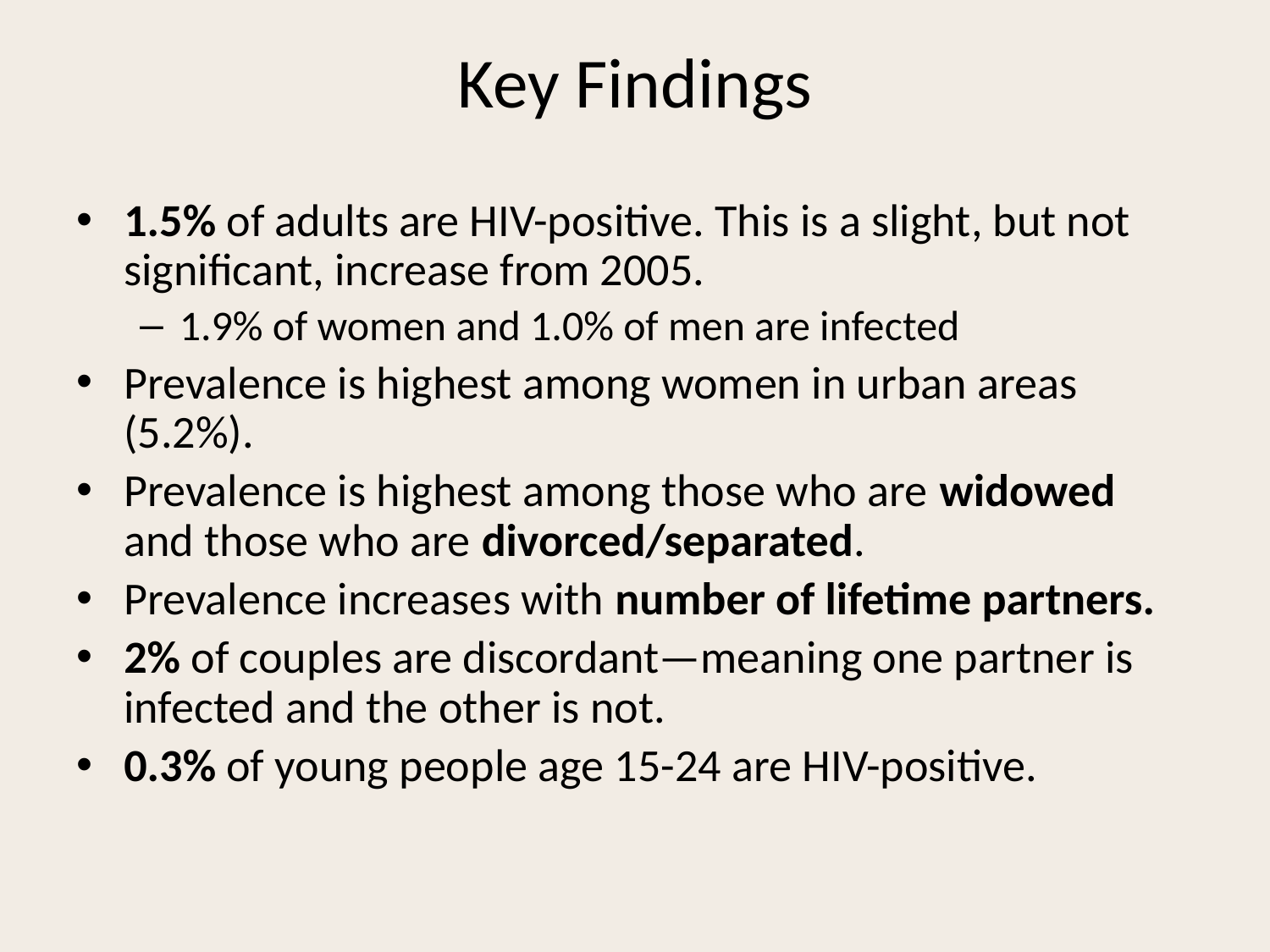

# Key Findings
1.5% of adults are HIV-positive. This is a slight, but not significant, increase from 2005.
1.9% of women and 1.0% of men are infected
Prevalence is highest among women in urban areas (5.2%).
Prevalence is highest among those who are widowed and those who are divorced/separated.
Prevalence increases with number of lifetime partners.
2% of couples are discordant—meaning one partner is infected and the other is not.
0.3% of young people age 15-24 are HIV-positive.